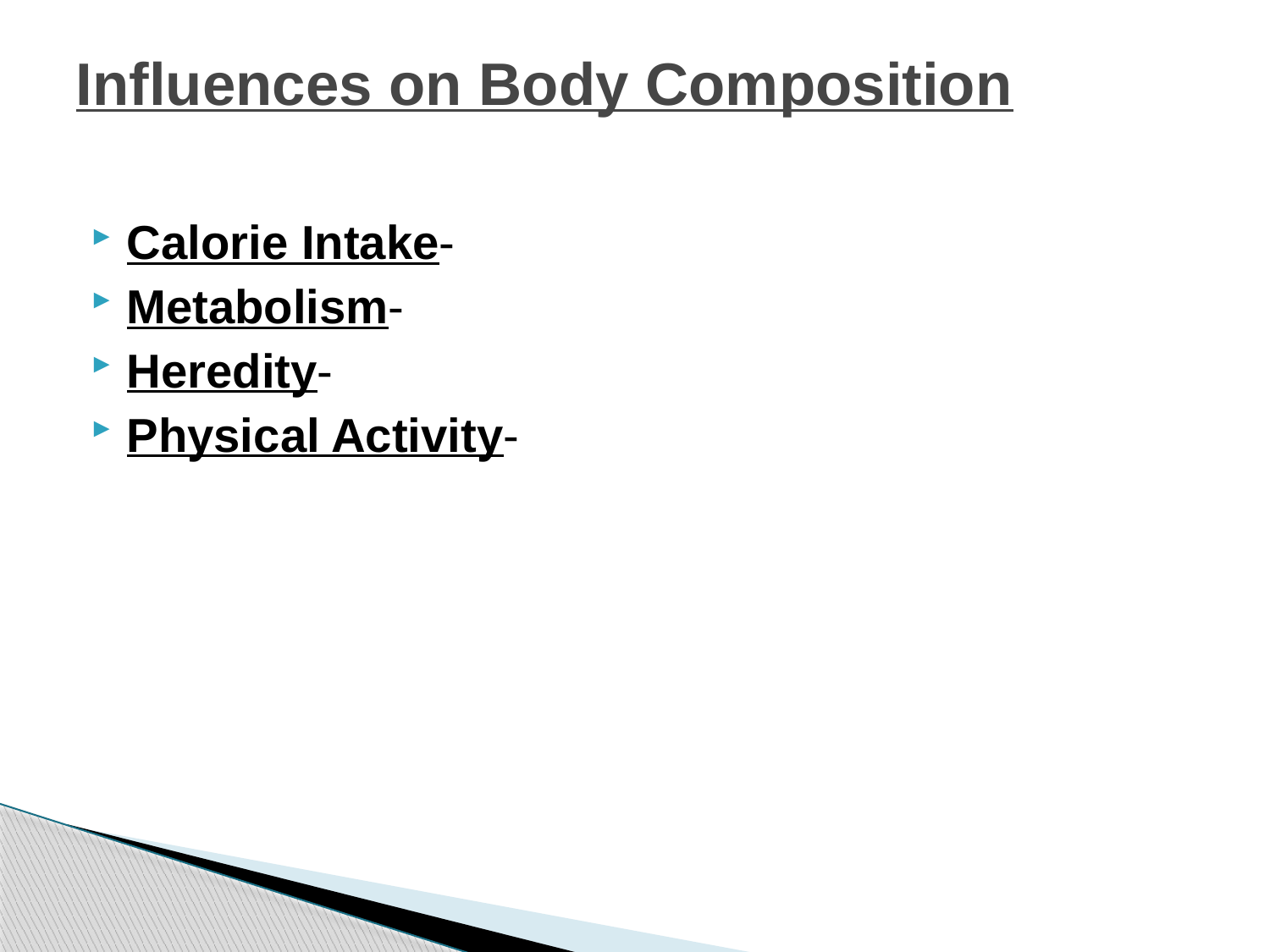

# Influences on Body Composition
Calorie Intake-
Metabolism-
Heredity-
Physical Activity-